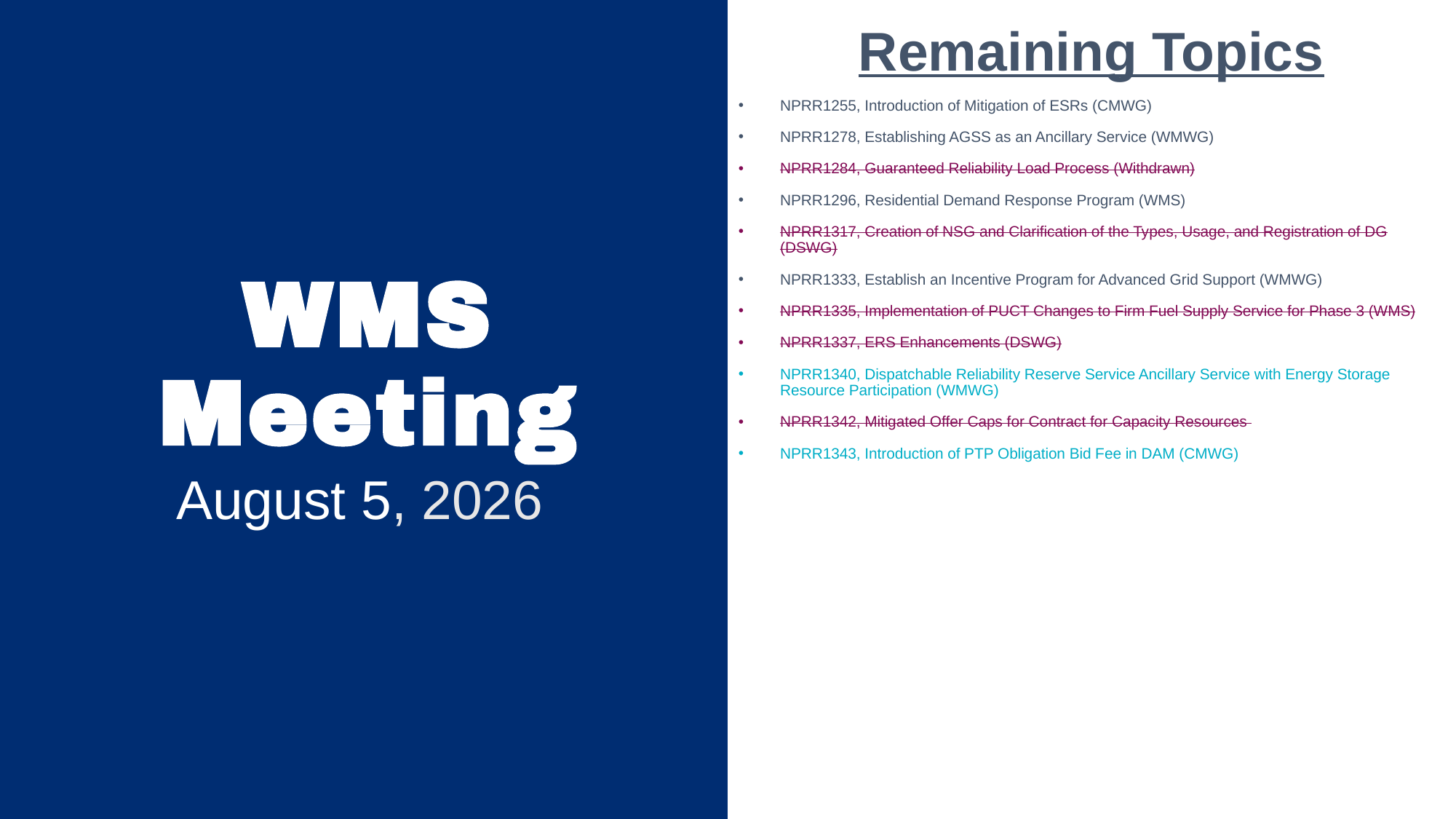

Remaining Topics
NPRR1255, Introduction of Mitigation of ESRs (CMWG)
NPRR1278, Establishing AGSS as an Ancillary Service (WMWG)
NPRR1284, Guaranteed Reliability Load Process (Withdrawn)
NPRR1296, Residential Demand Response Program (WMS)
NPRR1317, Creation of NSG and Clarification of the Types, Usage, and Registration of DG (DSWG)
NPRR1333, Establish an Incentive Program for Advanced Grid Support (WMWG)
NPRR1335, Implementation of PUCT Changes to Firm Fuel Supply Service for Phase 3 (WMS)
NPRR1337, ERS Enhancements (DSWG)
NPRR1340, Dispatchable Reliability Reserve Service Ancillary Service with Energy Storage Resource Participation (WMWG)
NPRR1342, Mitigated Offer Caps for Contract for Capacity Resources
NPRR1343, Introduction of PTP Obligation Bid Fee in DAM (CMWG)

# WMS Meeting
August 5, 2026